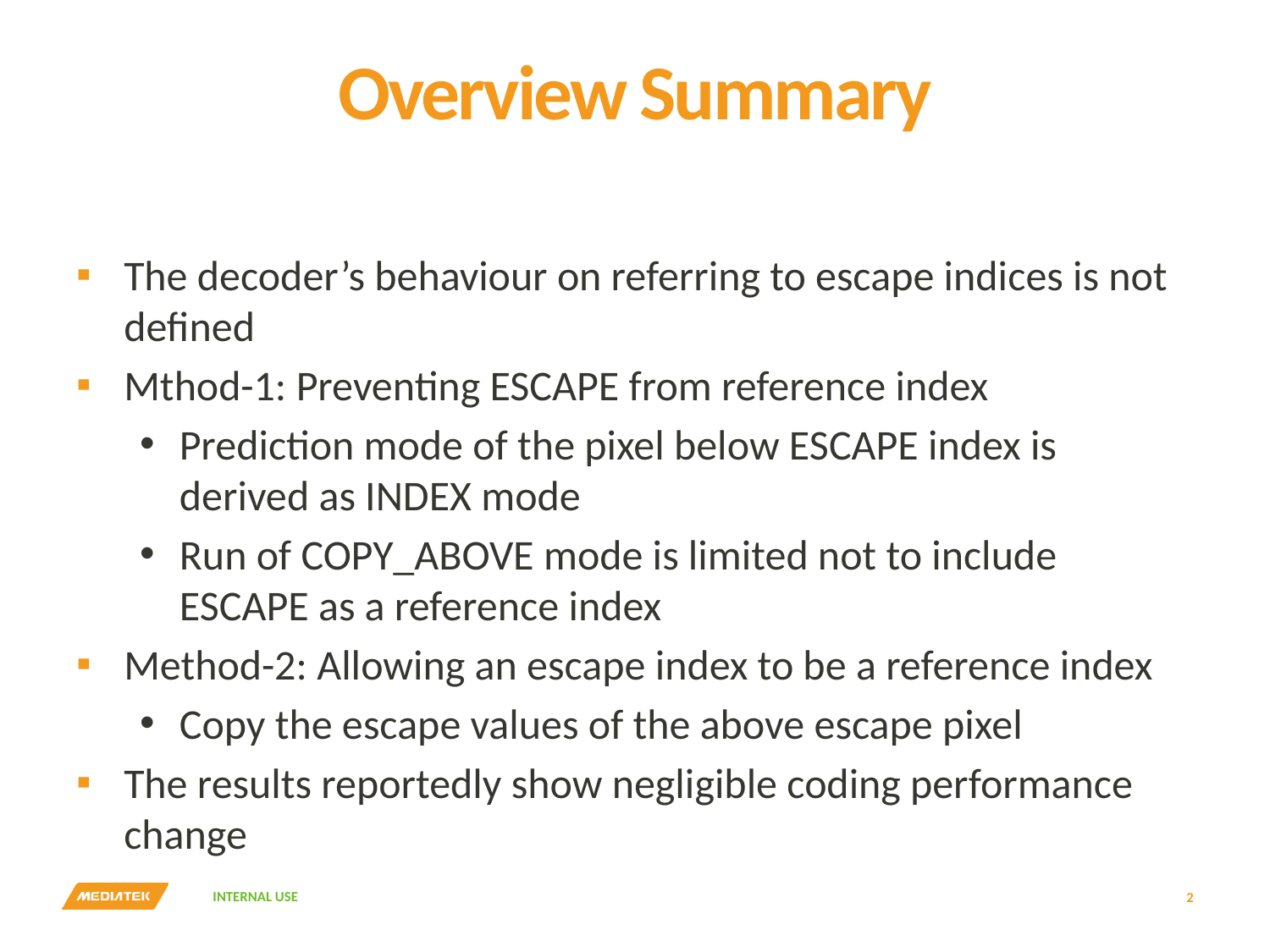

# Overview Summary
The decoder’s behaviour on referring to escape indices is not defined
Mthod-1: Preventing ESCAPE from reference index
Prediction mode of the pixel below ESCAPE index is derived as INDEX mode
Run of COPY_ABOVE mode is limited not to include ESCAPE as a reference index
Method-2: Allowing an escape index to be a reference index
Copy the escape values of the above escape pixel
The results reportedly show negligible coding performance change
2